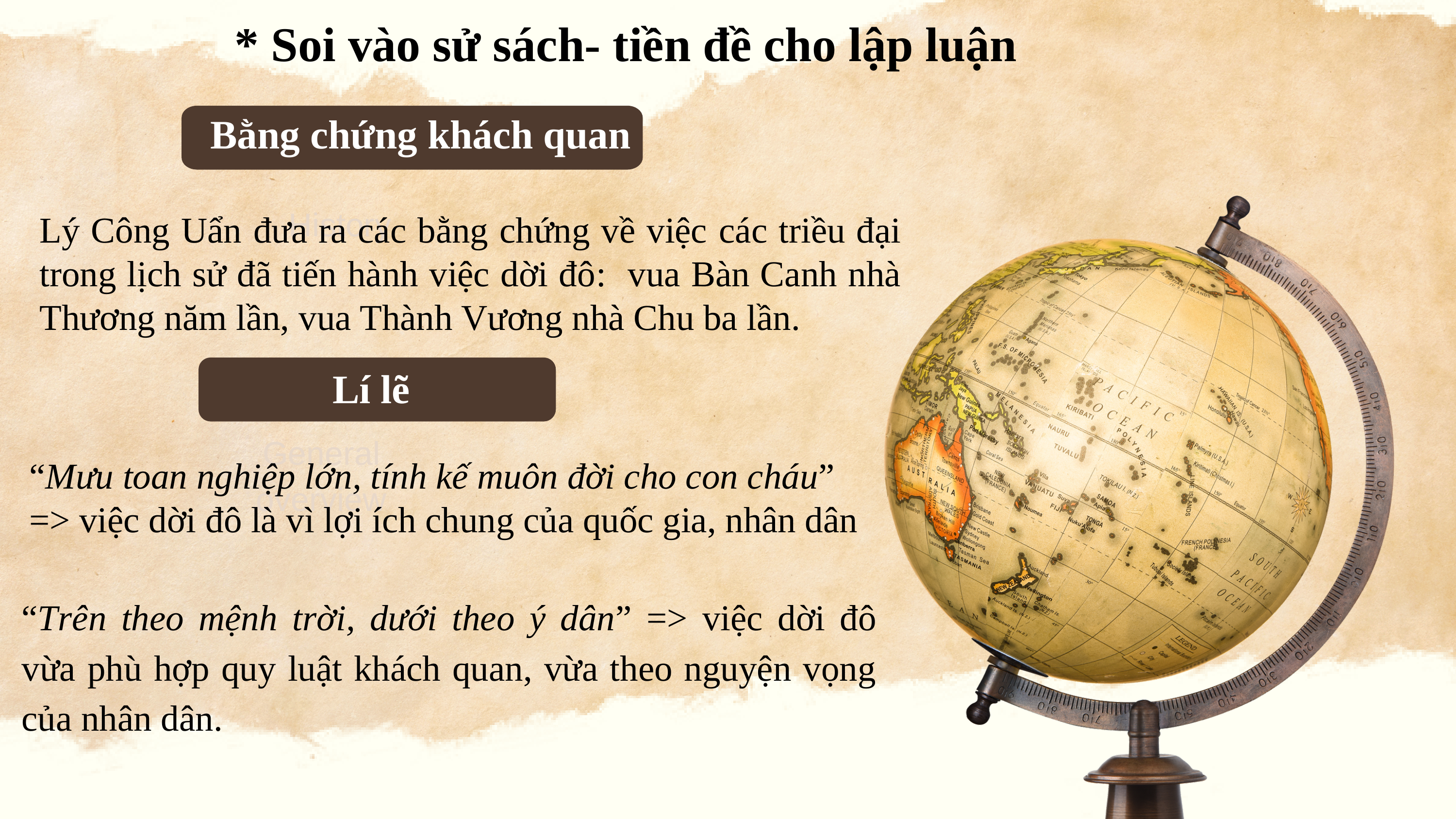

* Soi vào sử sách- tiền đề cho lập luận
Bằng chứng khách quan

History

Lý Công Uẩn đưa ra các bằng chứng về việc các triều đại trong lịch sử đã tiến hành việc dời đô:  vua Bàn Canh nhà Thương năm lần, vua Thành Vương nhà Chu ba lần.

General overview
Lí lẽ
“Mưu toan nghiệp lớn, tính kế muôn đời cho con cháu”
=> việc dời đô là vì lợi ích chung của quốc gia, nhân dân
“Trên theo mệnh trời, dưới theo ý dân” => việc dời đô vừa phù hợp quy luật khách quan, vừa theo nguyện vọng của nhân dân.